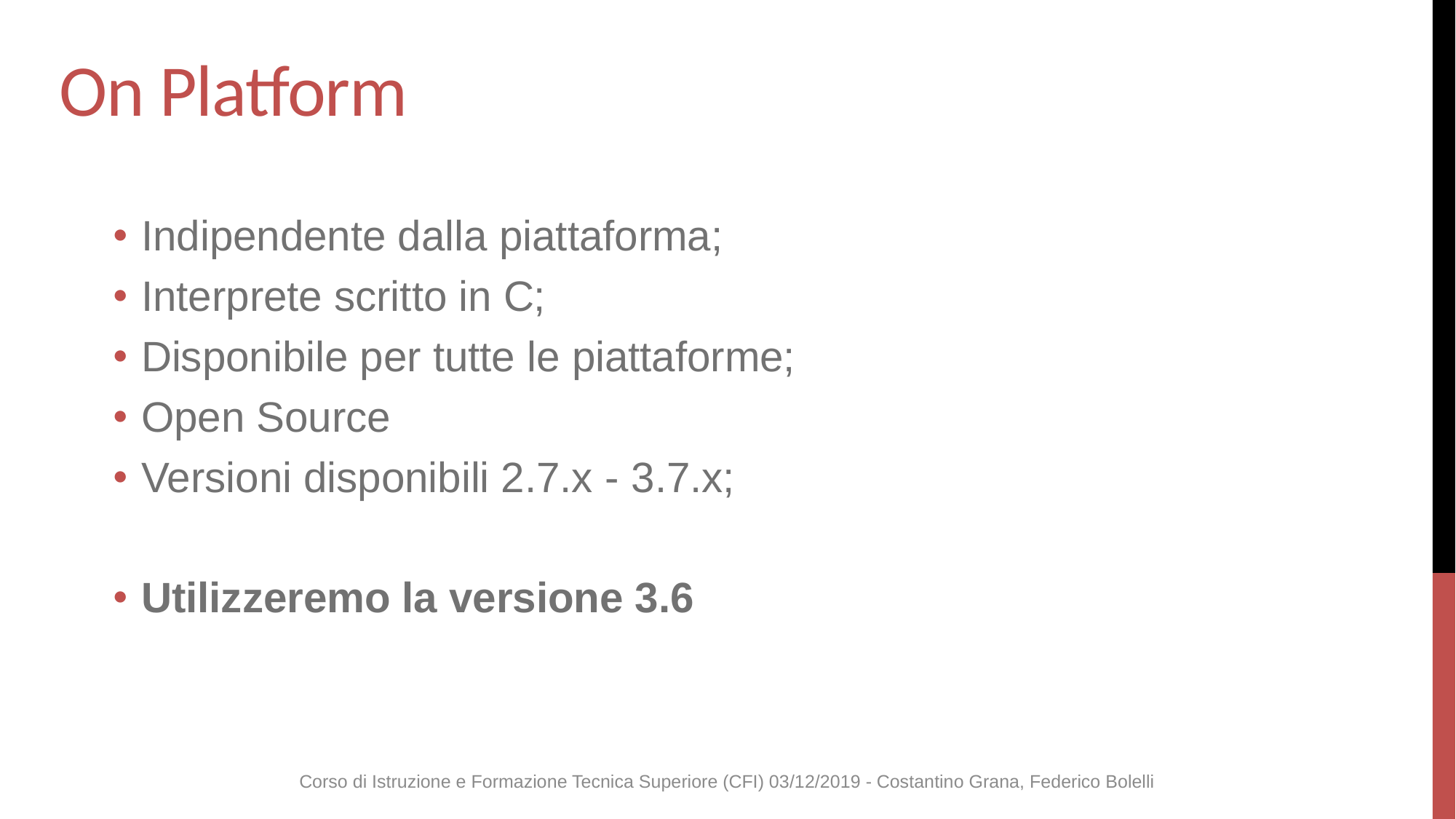

# On Platform
Indipendente dalla piattaforma;
Interprete scritto in C;
Disponibile per tutte le piattaforme;
Open Source
Versioni disponibili 2.7.x - 3.7.x;

Utilizzeremo la versione 3.6

Corso di Istruzione e Formazione Tecnica Superiore (CFI) 03/12/2019 - Costantino Grana, Federico Bolelli